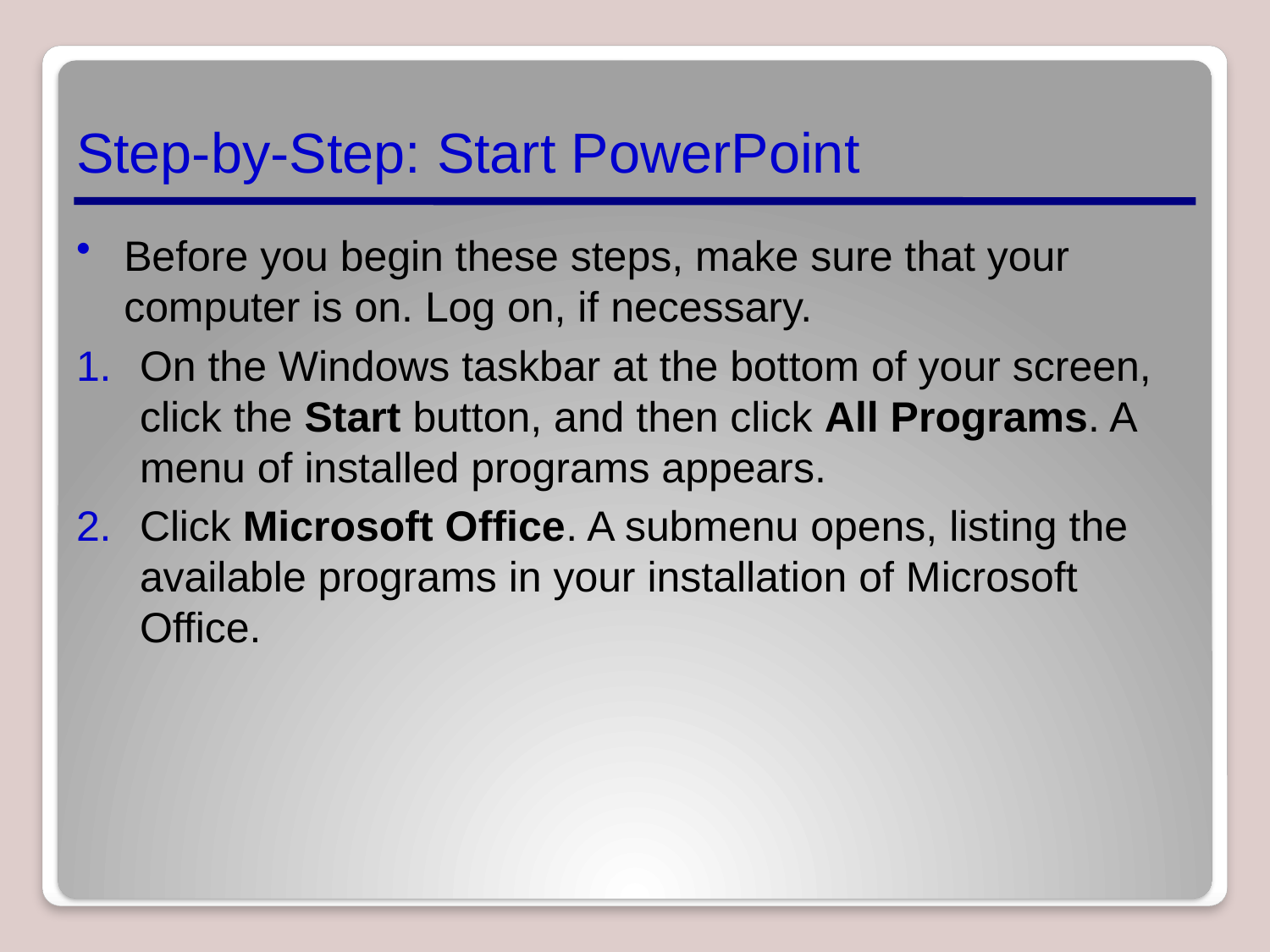

# Step-by-Step: Start PowerPoint
Before you begin these steps, make sure that your computer is on. Log on, if necessary.
On the Windows taskbar at the bottom of your screen, click the Start button, and then click All Programs. A menu of installed programs appears.
Click Microsoft Office. A submenu opens, listing the available programs in your installation of Microsoft Office.